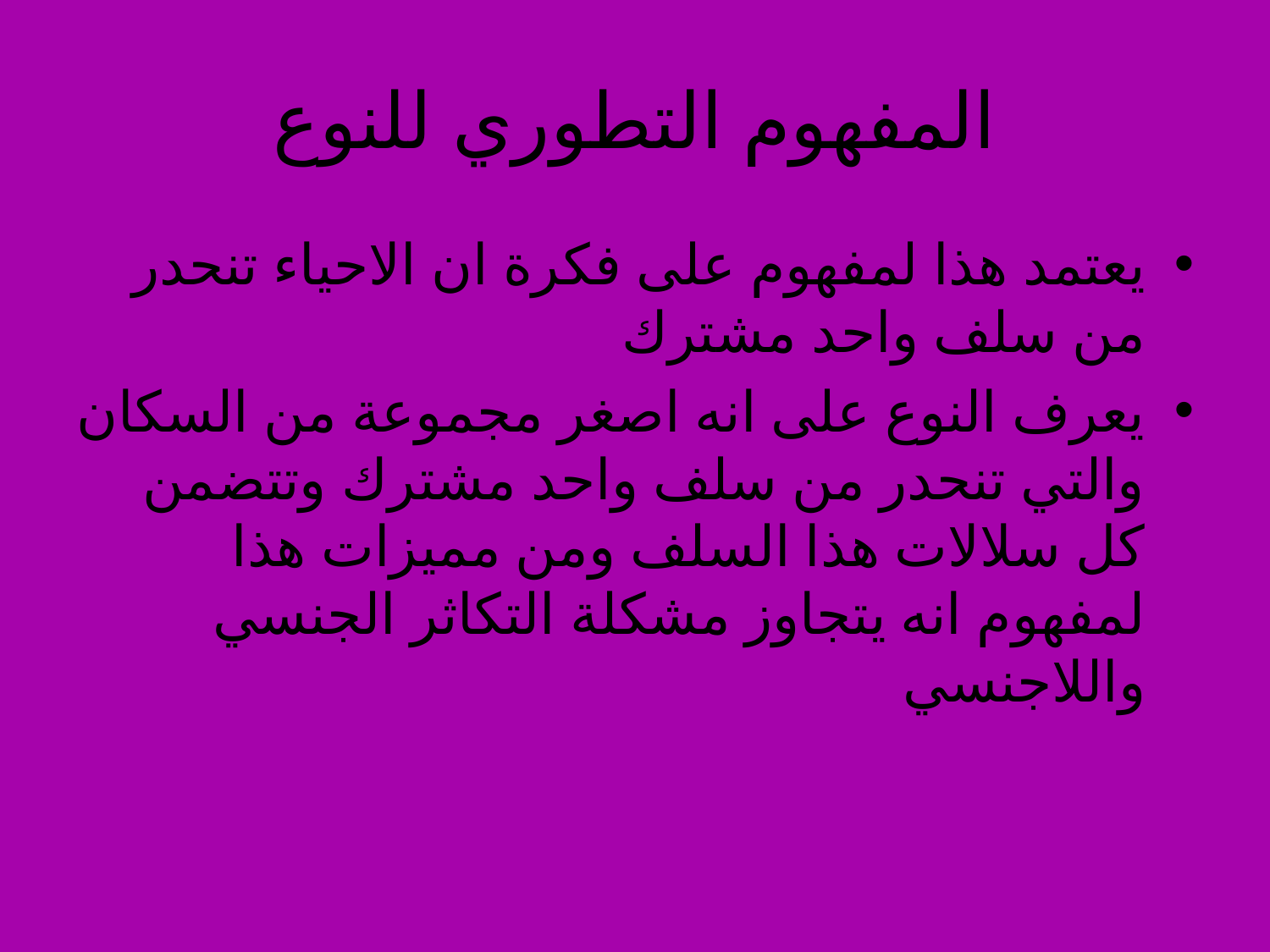

# المفهوم التطوري للنوع
يعتمد هذا لمفهوم على فكرة ان الاحياء تنحدر من سلف واحد مشترك
يعرف النوع على انه اصغر مجموعة من السكان والتي تنحدر من سلف واحد مشترك وتتضمن كل سلالات هذا السلف ومن مميزات هذا لمفهوم انه يتجاوز مشكلة التكاثر الجنسي واللاجنسي